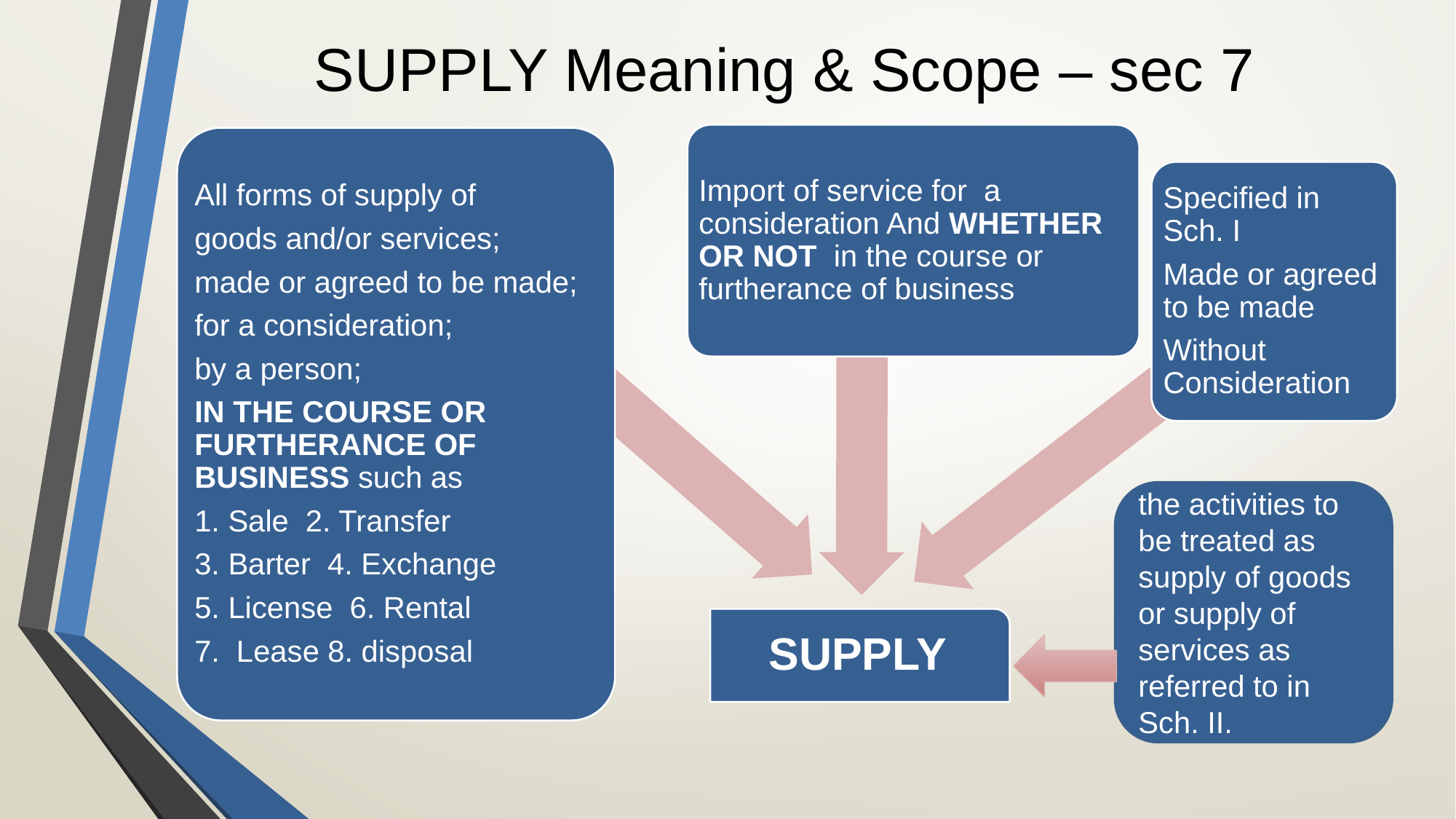

# SUPPLY Meaning & Scope – sec 7
SUPPLY
All forms of supply of
goods and/or services;
made or agreed to be made;
for a consideration;
by a person;
IN THE COURSE OR FURTHERANCE OF BUSINESS such as
1. Sale  2. Transfer
3. Barter  4. Exchange
5. License  6. Rental
7.  Lease 8. disposal
Specified in Sch. I
Made or agreed to be made
Without Consideration
Import of service for  a consideration And WHETHER OR NOT  in the course or furtherance of business
the activities to be treated as supply of goods or supply of services as
referred to in Sch. II.

5